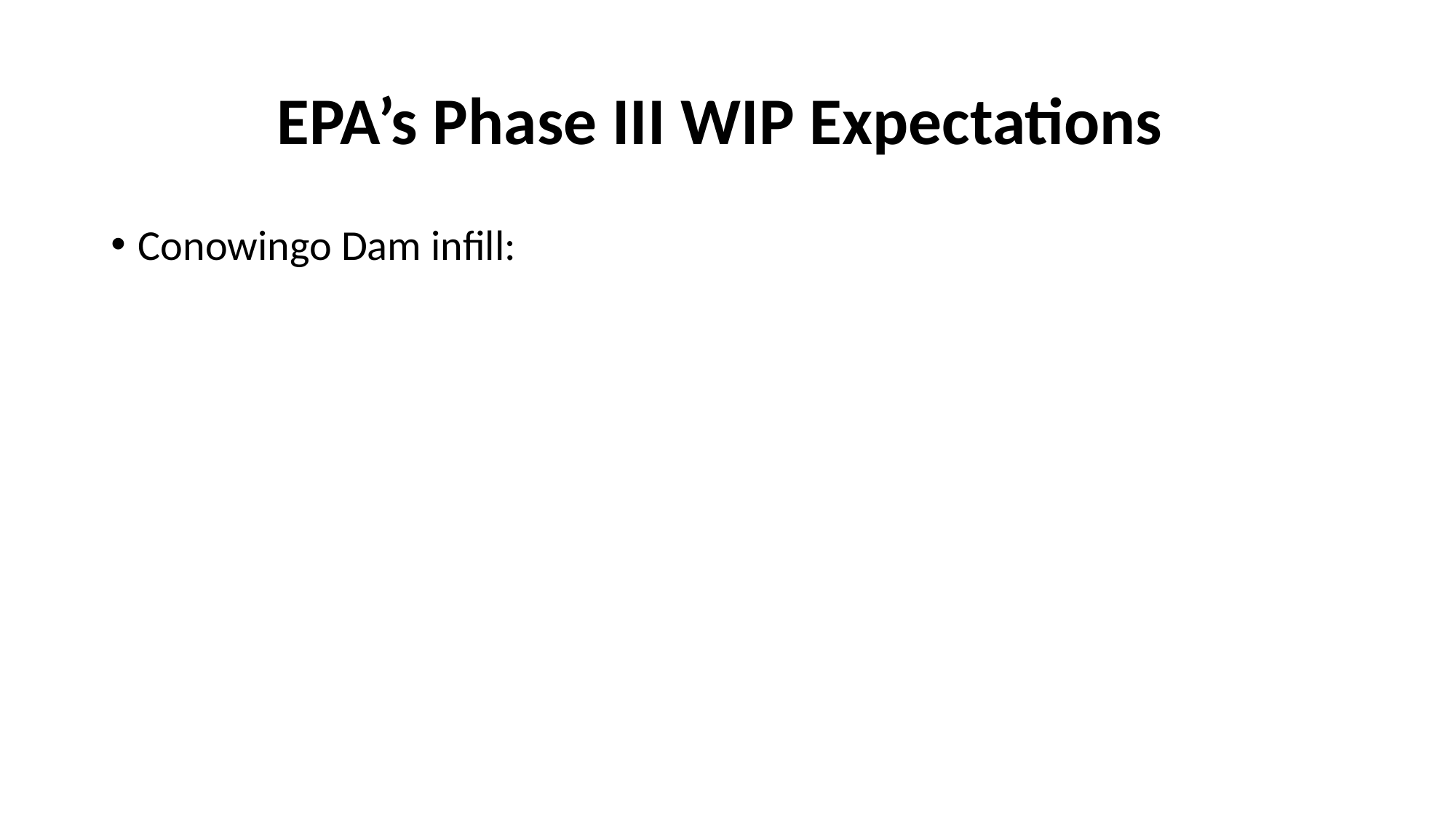

# EPA’s Phase III WIP Expectations
Conowingo Dam infill: